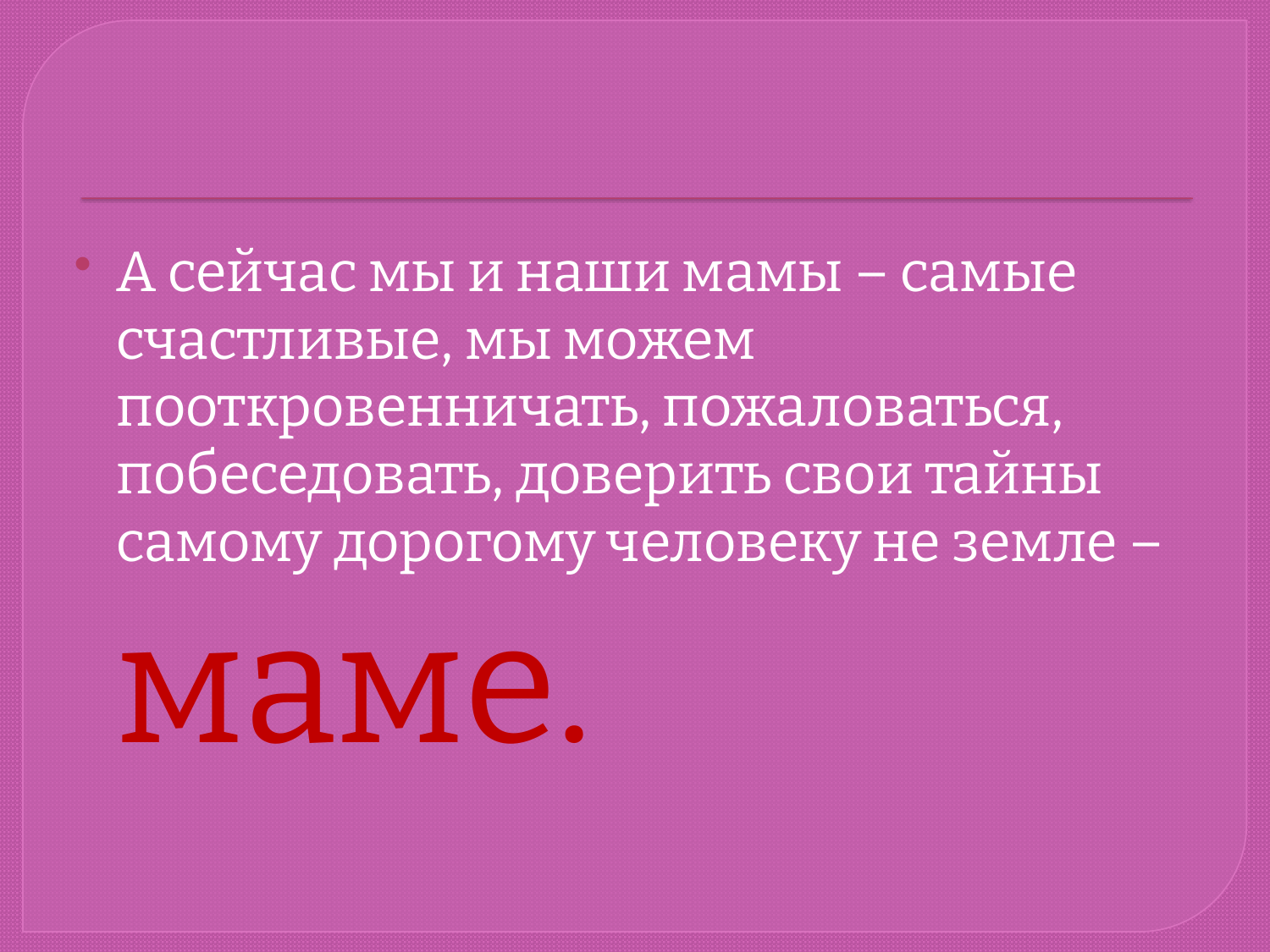

#
А сейчас мы и наши мамы – самые счастливые, мы можем пооткровенничать, пожаловаться, побеседовать, доверить свои тайны самому дорогому человеку не земле – маме.